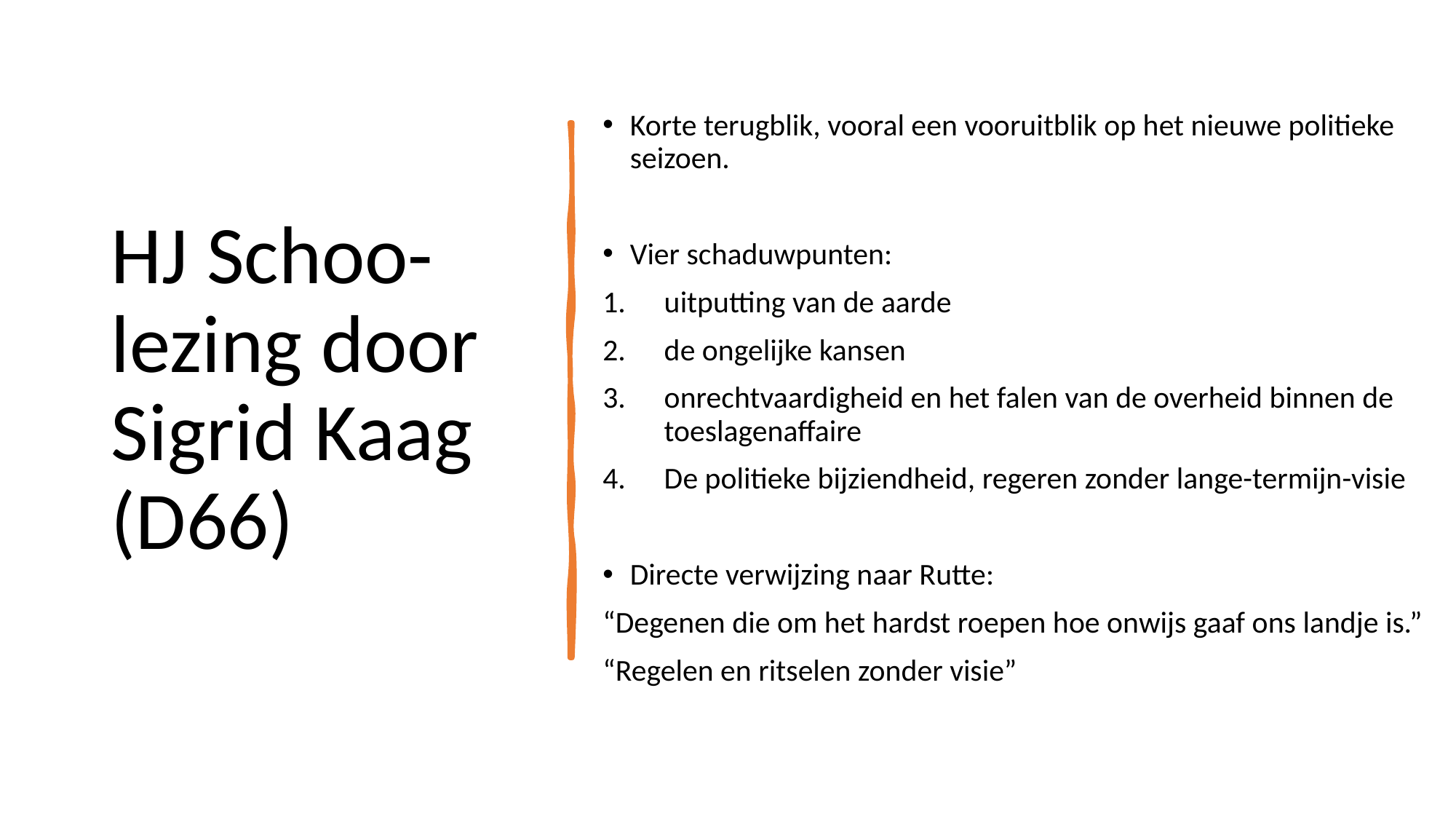

Korte terugblik, vooral een vooruitblik op het nieuwe politieke seizoen.

Vier schaduwpunten:
uitputting van de aarde
de ongelijke kansen
onrechtvaardigheid en het falen van de overheid binnen de toeslagenaffaire
De politieke bijziendheid, regeren zonder lange-termijn-visie

Directe verwijzing naar Rutte:
“Degenen die om het hardst roepen hoe onwijs gaaf ons landje is.”
“Regelen en ritselen zonder visie”
# HJ Schoo-lezing door Sigrid Kaag (D66)